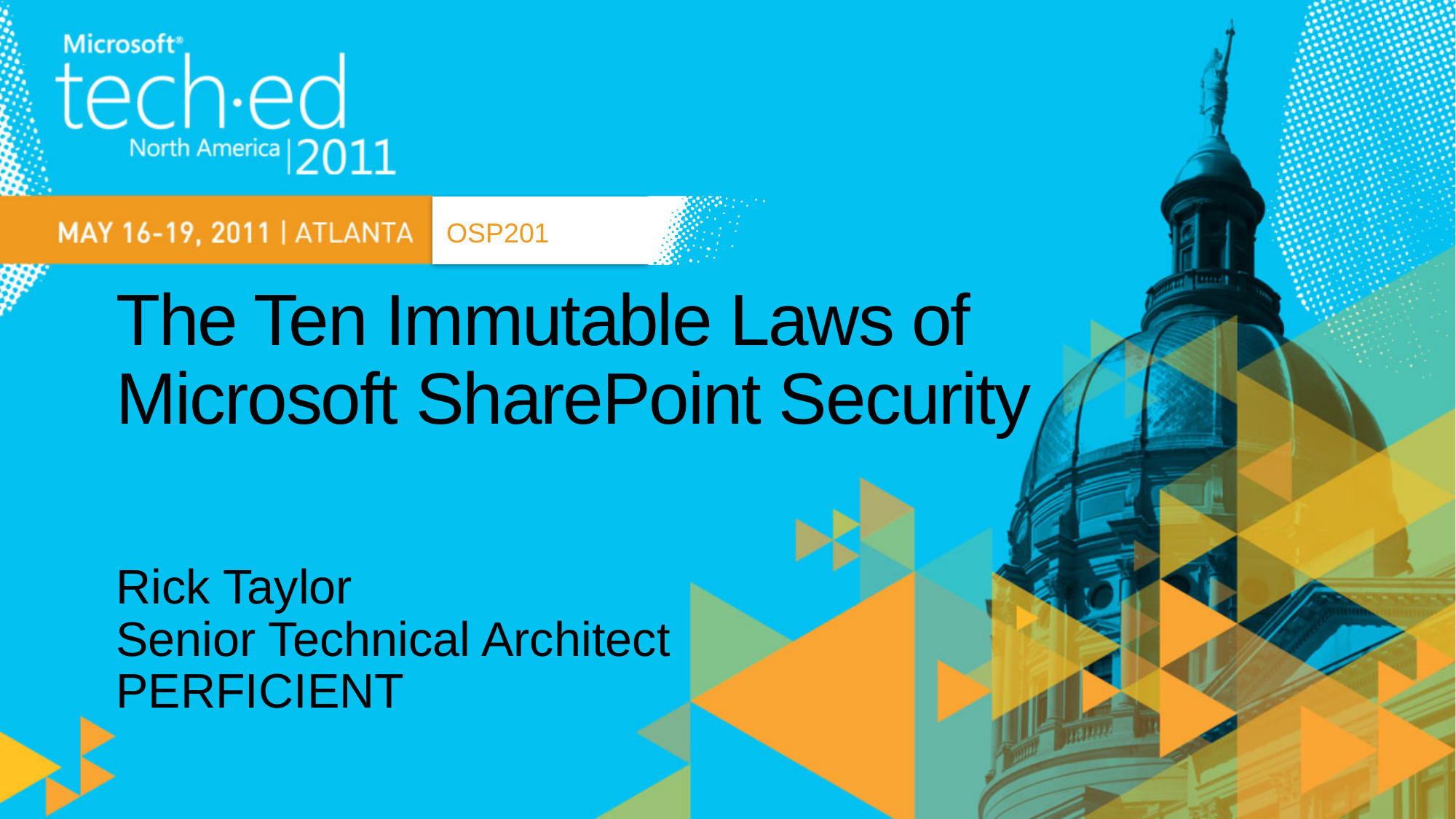

OSP201
# The Ten Immutable Laws of Microsoft SharePoint Security
Rick Taylor
Senior Technical Architect
PERFICIENT